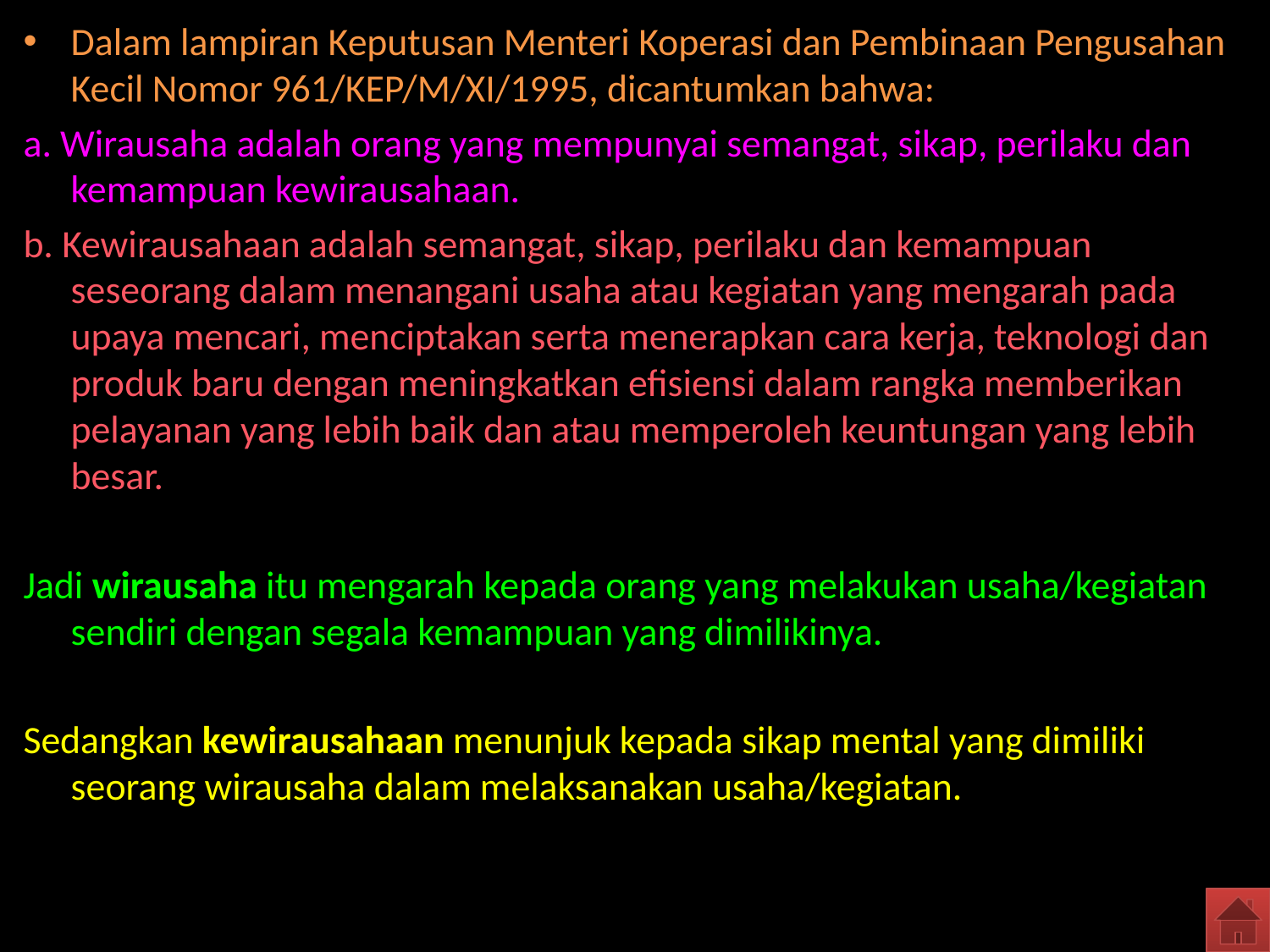

Dalam lampiran Keputusan Menteri Koperasi dan Pembinaan Pengusahan Kecil Nomor 961/KEP/M/XI/1995, dicantumkan bahwa:
a. Wirausaha adalah orang yang mempunyai semangat, sikap, perilaku dan kemampuan kewirausahaan.
b. Kewirausahaan adalah semangat, sikap, perilaku dan kemampuan seseorang dalam menangani usaha atau kegiatan yang mengarah pada upaya mencari, menciptakan serta menerapkan cara kerja, teknologi dan produk baru dengan meningkatkan efisiensi dalam rangka memberikan pelayanan yang lebih baik dan atau memperoleh keuntungan yang lebih besar.

Jadi wirausaha itu mengarah kepada orang yang melakukan usaha/kegiatan sendiri dengan segala kemampuan yang dimilikinya.

Sedangkan kewirausahaan menunjuk kepada sikap mental yang dimiliki seorang wirausaha dalam melaksanakan usaha/kegiatan.